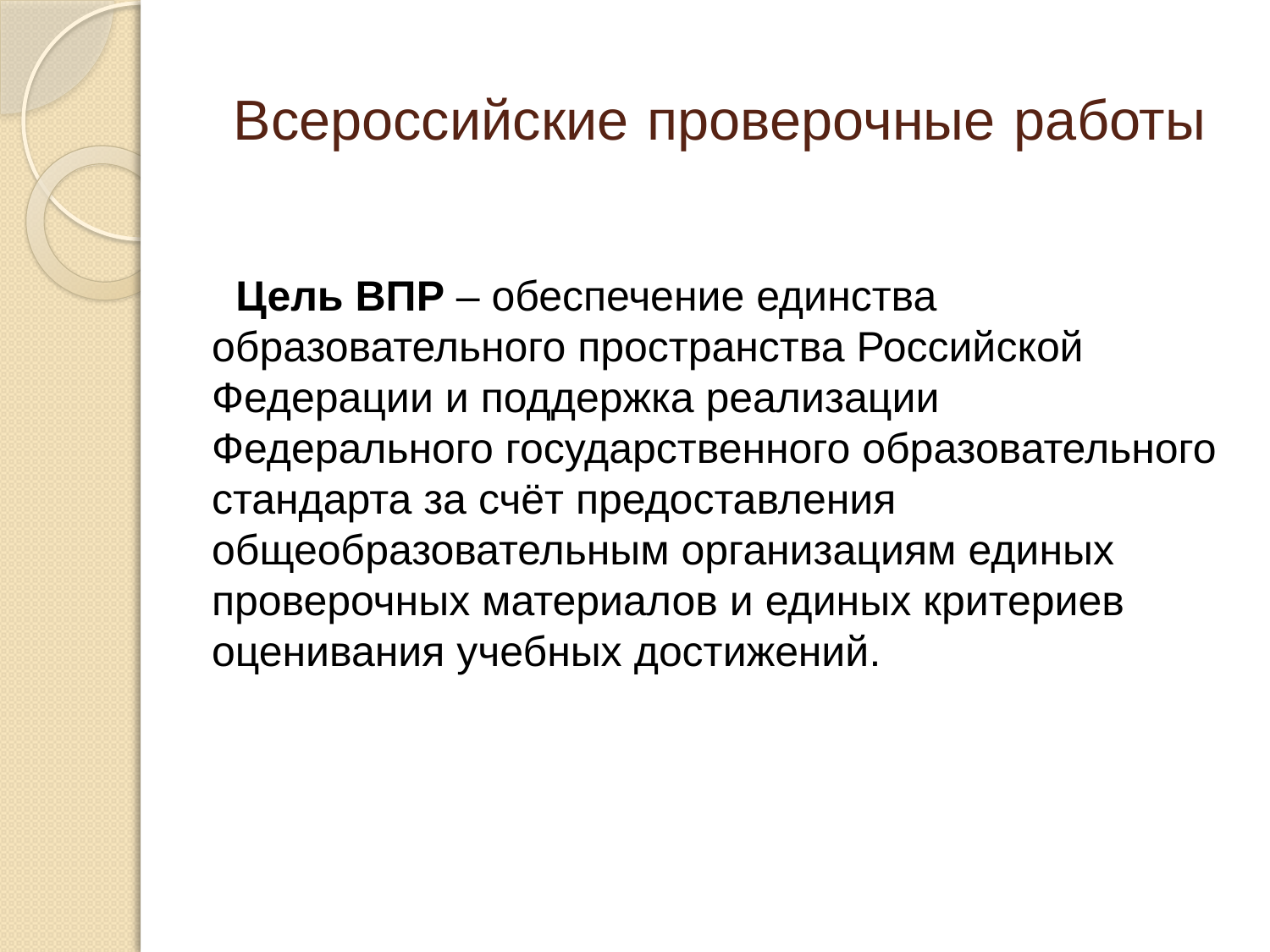

# Всероссийские проверочные работы

  Цель ВПР – обеспечение единства образовательного пространства Российской Федерации и поддержка реализации Федерального государственного образовательного стандарта за счёт предоставления общеобразовательным организациям единых проверочных материалов и единых критериев оценивания учебных достижений.